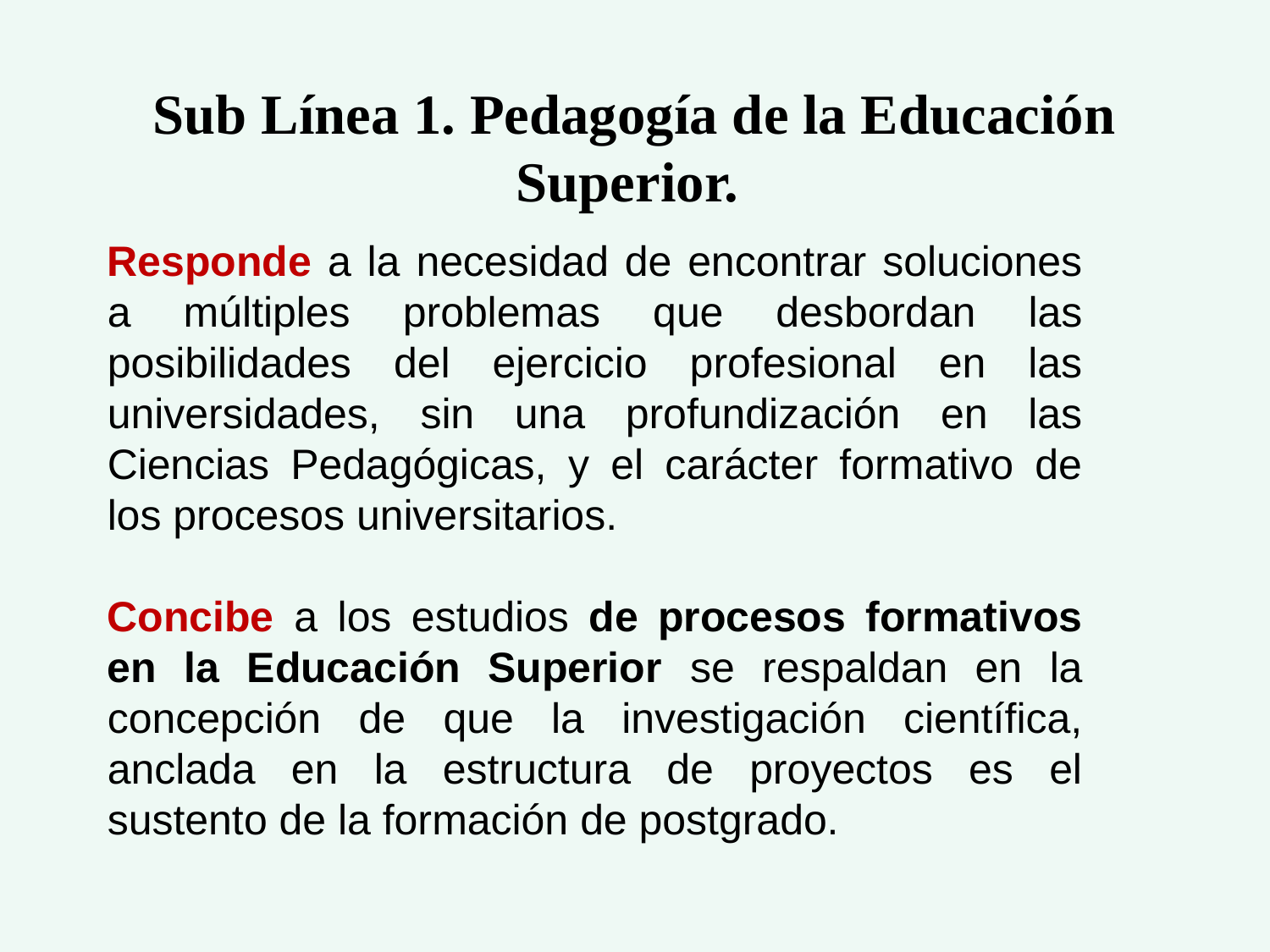

# Sub Línea 1. Pedagogía de la Educación Superior.
Responde a la necesidad de encontrar soluciones a múltiples problemas que desbordan las posibilidades del ejercicio profesional en las universidades, sin una profundización en las Ciencias Pedagógicas, y el carácter formativo de los procesos universitarios.

Concibe a los estudios de procesos formativos en la Educación Superior se respaldan en la concepción de que la investigación científica, anclada en la estructura de proyectos es el sustento de la formación de postgrado.